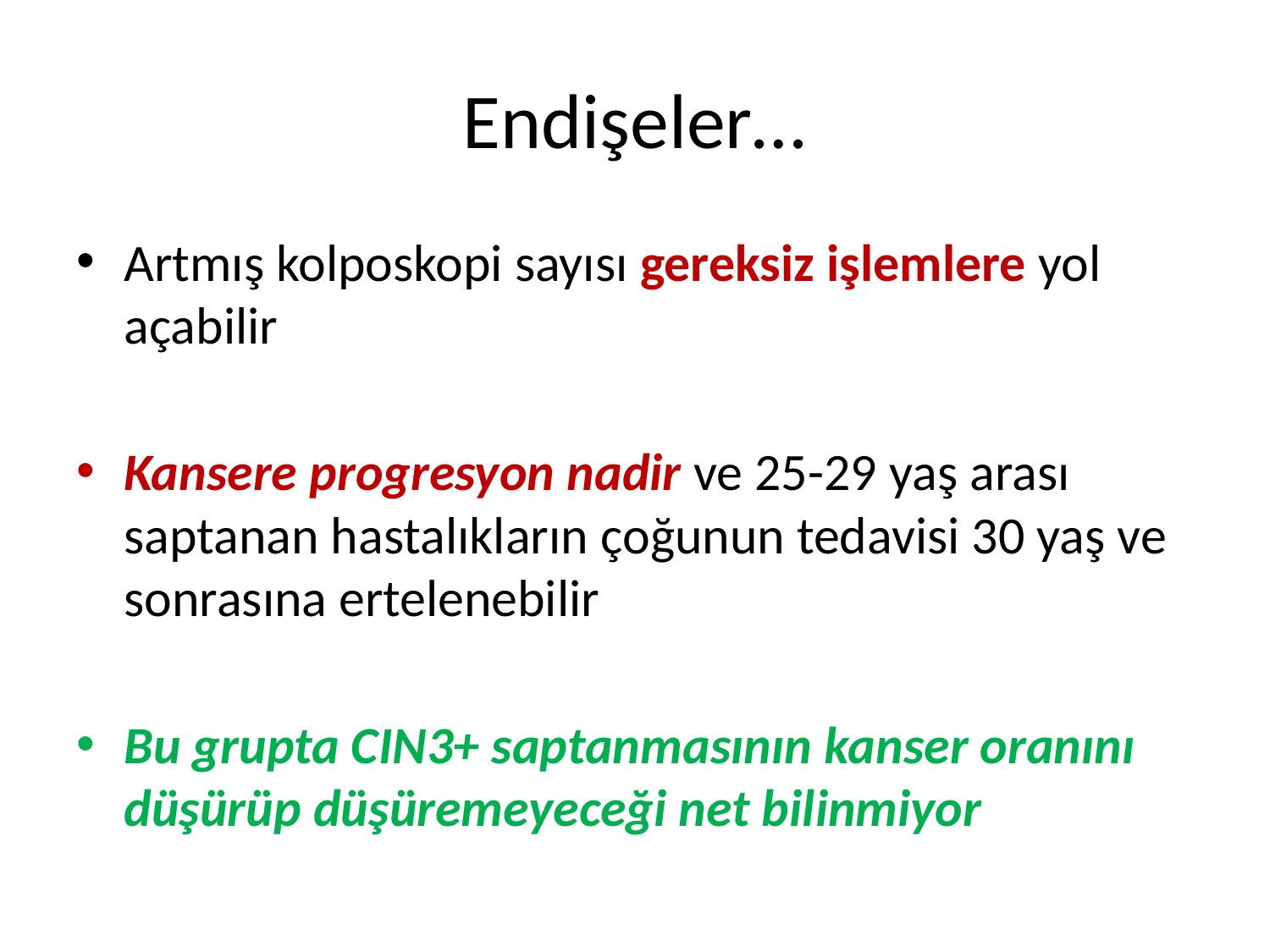

# Endişeler…
Artmış kolposkopi sayısı gereksiz işlemlere yol açabilir

Kansere progresyon nadir ve 25-29 yaş arası saptanan hastalıkların çoğunun tedavisi 30 yaş ve sonrasına ertelenebilir

Bu grupta CIN3+ saptanmasının kanser oranını düşürüp düşüremeyeceği net bilinmiyor